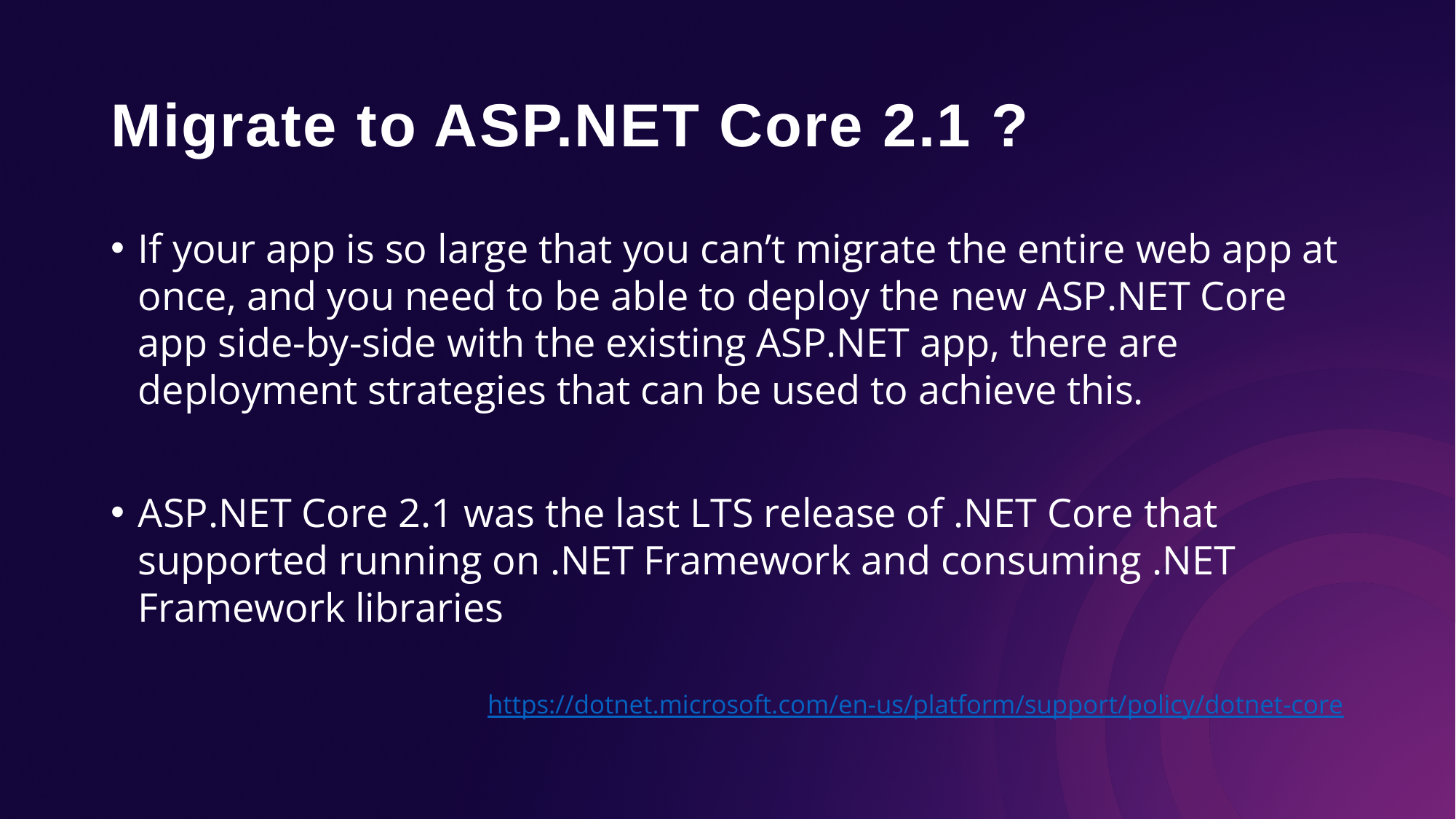

# Migrate to ASP.NET Core 2.1 ?
If your app is so large that you can’t migrate the entire web app at once, and you need to be able to deploy the new ASP.NET Core app side-by-side with the existing ASP.NET app, there are deployment strategies that can be used to achieve this.

ASP.NET Core 2.1 was the last LTS release of .NET Core that supported running on .NET Framework and consuming .NET Framework libraries

https://dotnet.microsoft.com/en-us/platform/support/policy/dotnet-core